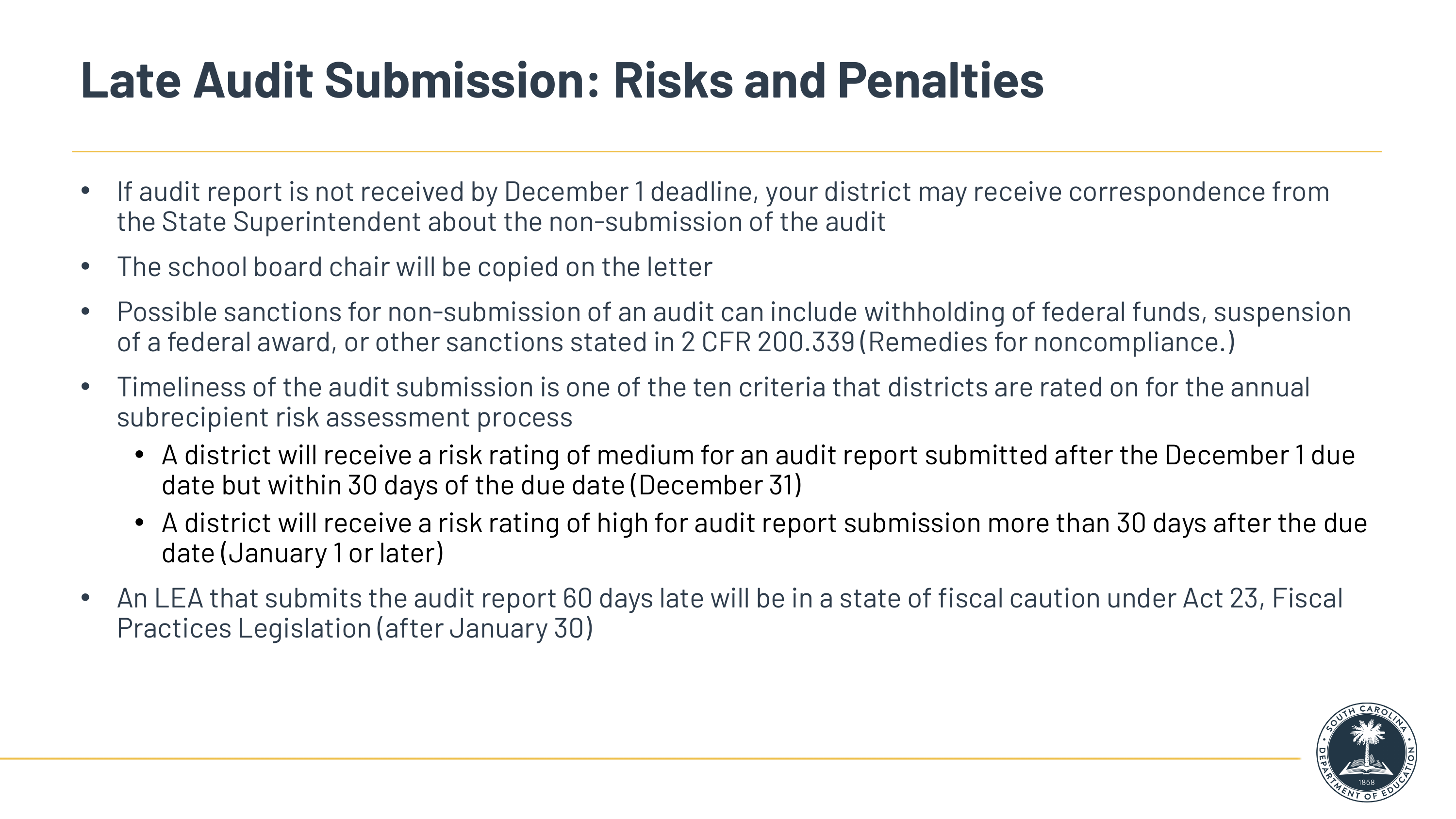

# Late Audit Submission: Risks and Penalties
If audit report is not received by December 1 deadline, your district may receive correspondence from the State Superintendent about the non-submission of the audit
The school board chair will be copied on the letter
Possible sanctions for non-submission of an audit can include withholding of federal funds, suspension of a federal award, or other sanctions stated in 2 CFR 200.339 (Remedies for noncompliance.)
Timeliness of the audit submission is one of the ten criteria that districts are rated on for the annual subrecipient risk assessment process
A district will receive a risk rating of medium for an audit report submitted after the December 1 due date but within 30 days of the due date (December 31)
A district will receive a risk rating of high for audit report submission more than 30 days after the due date (January 1 or later)
An LEA that submits the audit report 60 days late will be in a state of fiscal caution under Act 23, Fiscal Practices Legislation (after January 30)